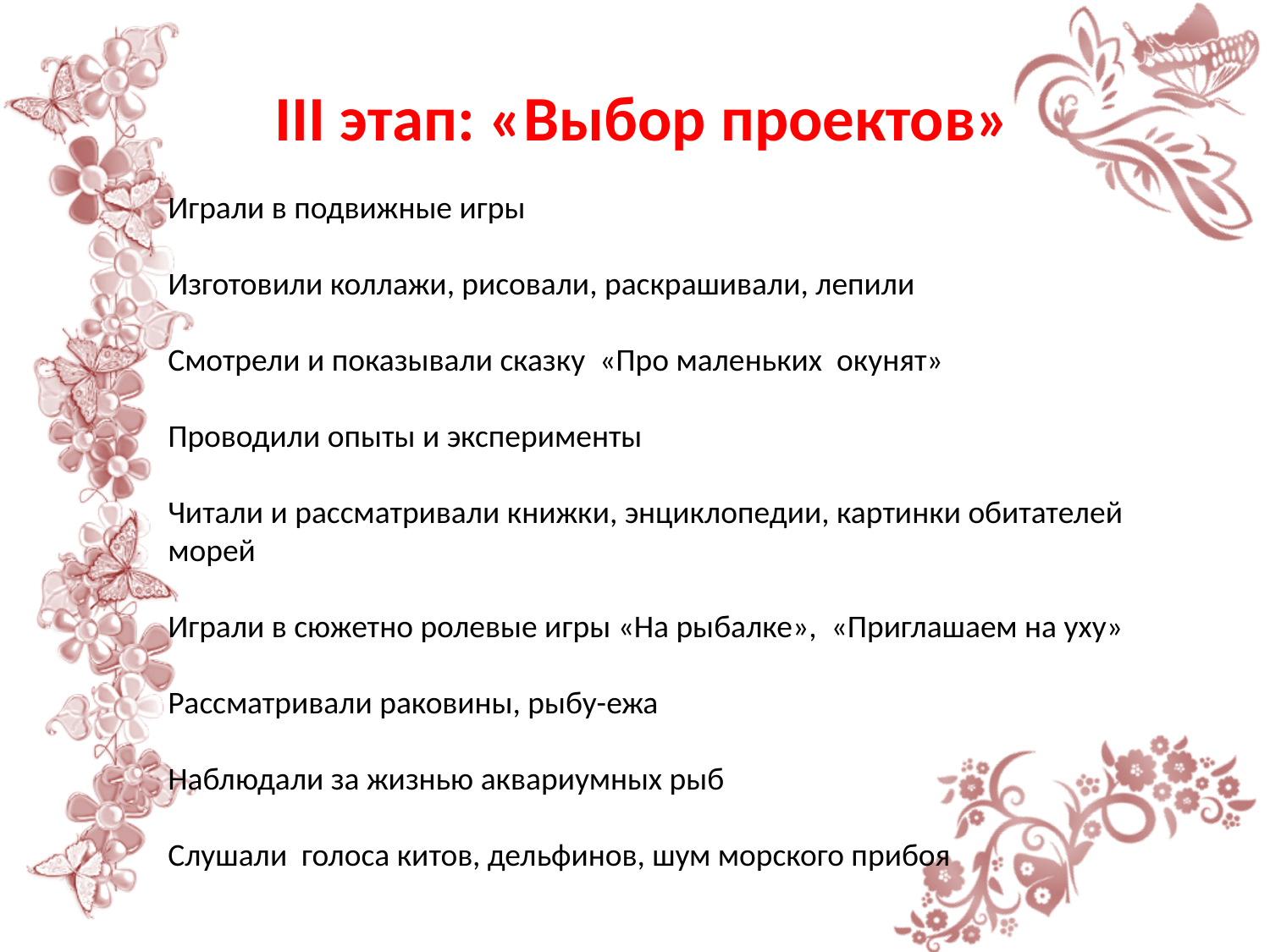

III этап: «Выбор проектов»
Играли в подвижные игры

Изготовили коллажи, рисовали, раскрашивали, лепили

Смотрели и показывали сказку  «Про маленьких  окунят»

Проводили опыты и эксперименты

Читали и рассматривали книжки, энциклопедии, картинки обитателей морей

Играли в сюжетно ролевые игры «На рыбалке»,  «Приглашаем на уху»

Рассматривали раковины, рыбу-ежа

Наблюдали за жизнью аквариумных рыб

Слушали  голоса китов, дельфинов, шум морского прибоя